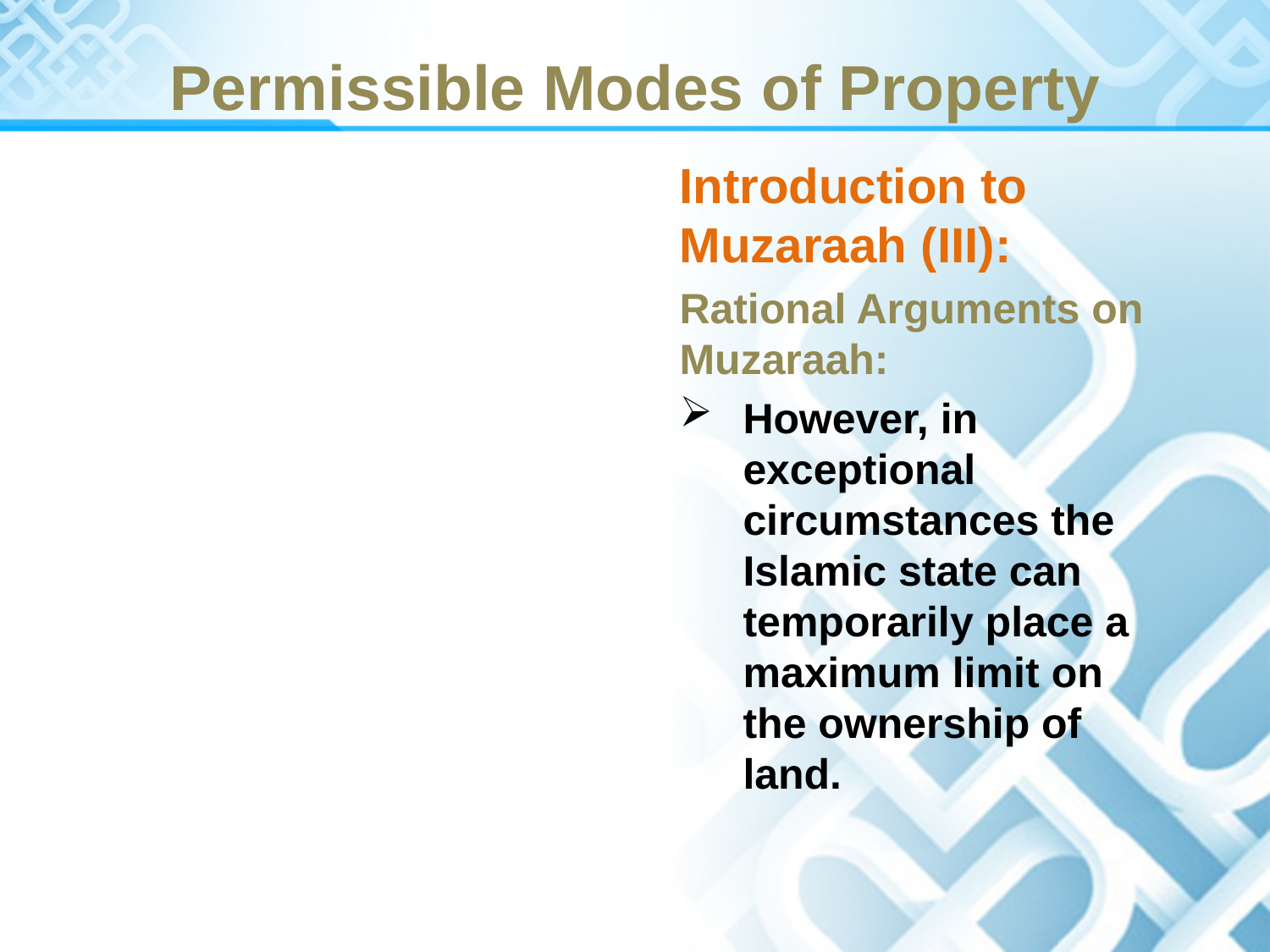

Permissible Modes of Property
Introduction to Muzaraah (III):
Rational Arguments on Muzaraah:
However, in exceptional circumstances the Islamic state can temporarily place a maximum limit on the ownership of land.